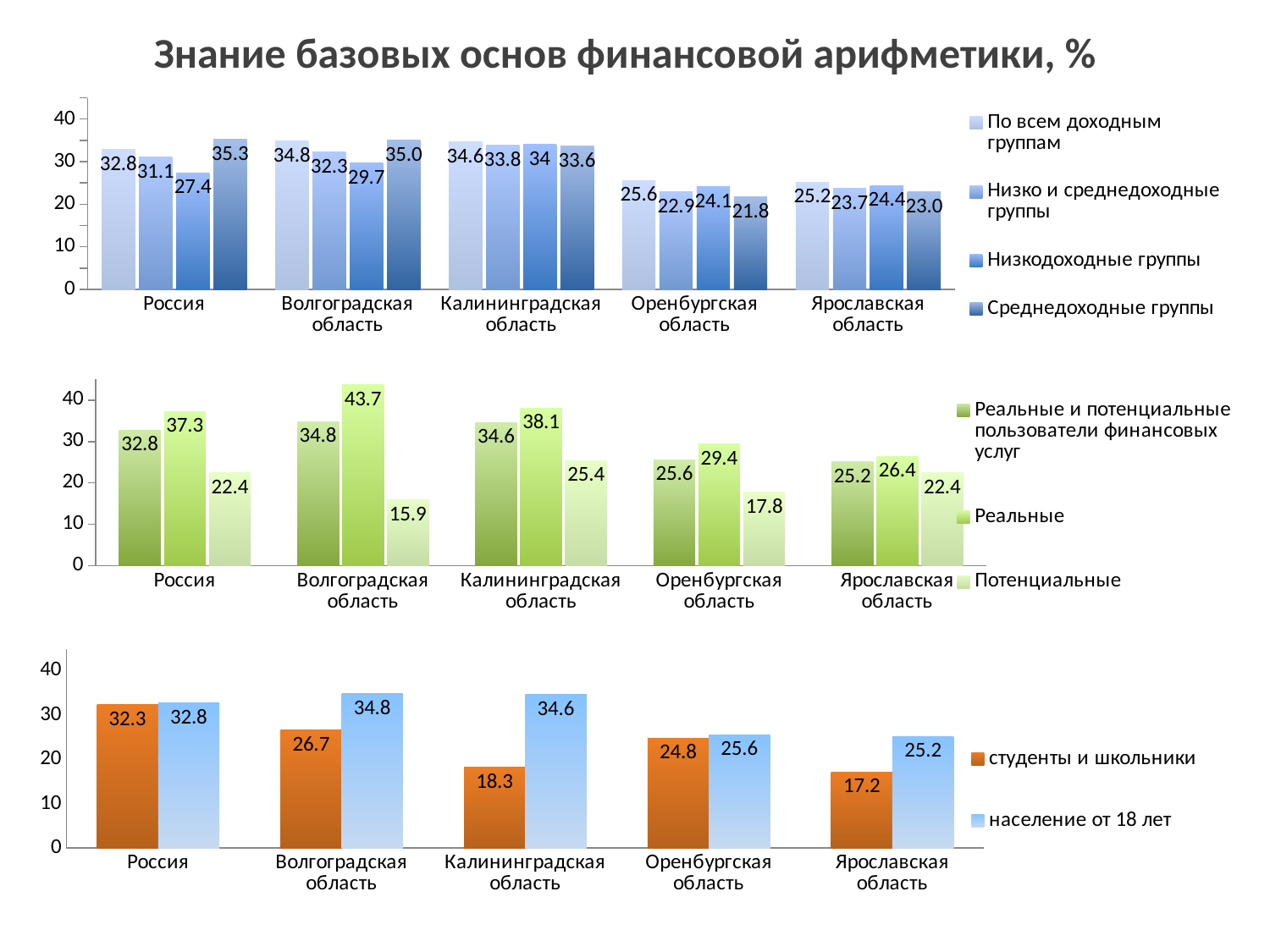

# Знание базовых основ финансовой арифметики, %

### Chart

| Category | По всем доходным группам | Низко и среднедоходные группы | Низкодоходные группы | Среднедоходные группы |
|---|---|---|---|---|
| Россия | 32.800000000000004 | 31.1 | 27.4 | 35.300000000000004 |
| Волгоградская область | 34.800000000000004 | 32.300000000000004 | 29.7 | 35.0 |
| Калининградская область | 34.6 | 33.800000000000004 | 34.0 | 33.6 |
| Оренбургская область | 25.6 | 22.9 | 24.1 | 21.8 |
| Ярославская область | 25.2 | 23.7 | 24.4 | 23.0 |

### Chart

| Category | Реальные и потенциальные пользователи финансовых услуг | Реальные  | Потенциальные   |
|---|---|---|---|
| Россия | 32.800000000000004 | 37.300000000000004 | 22.4 |
| Волгоградская область | 34.800000000000004 | 43.7 | 15.9 |
| Калининградская область | 34.6 | 38.1 | 25.4 |
| Оренбургская область | 25.6 | 29.4 | 17.8 |
| Ярославская область | 25.2 | 26.4 | 22.4 |

### Chart

| Category | студенты и школьники | население от 18 лет |
|---|---|---|
| Россия | 32.300000000000004 | 32.800000000000004 |
| Волгоградская область | 26.7 | 34.800000000000004 |
| Калининградская область | 18.3 | 34.6 |
| Оренбургская область | 24.8 | 25.6 |
| Ярославская область | 17.2 | 25.2 |